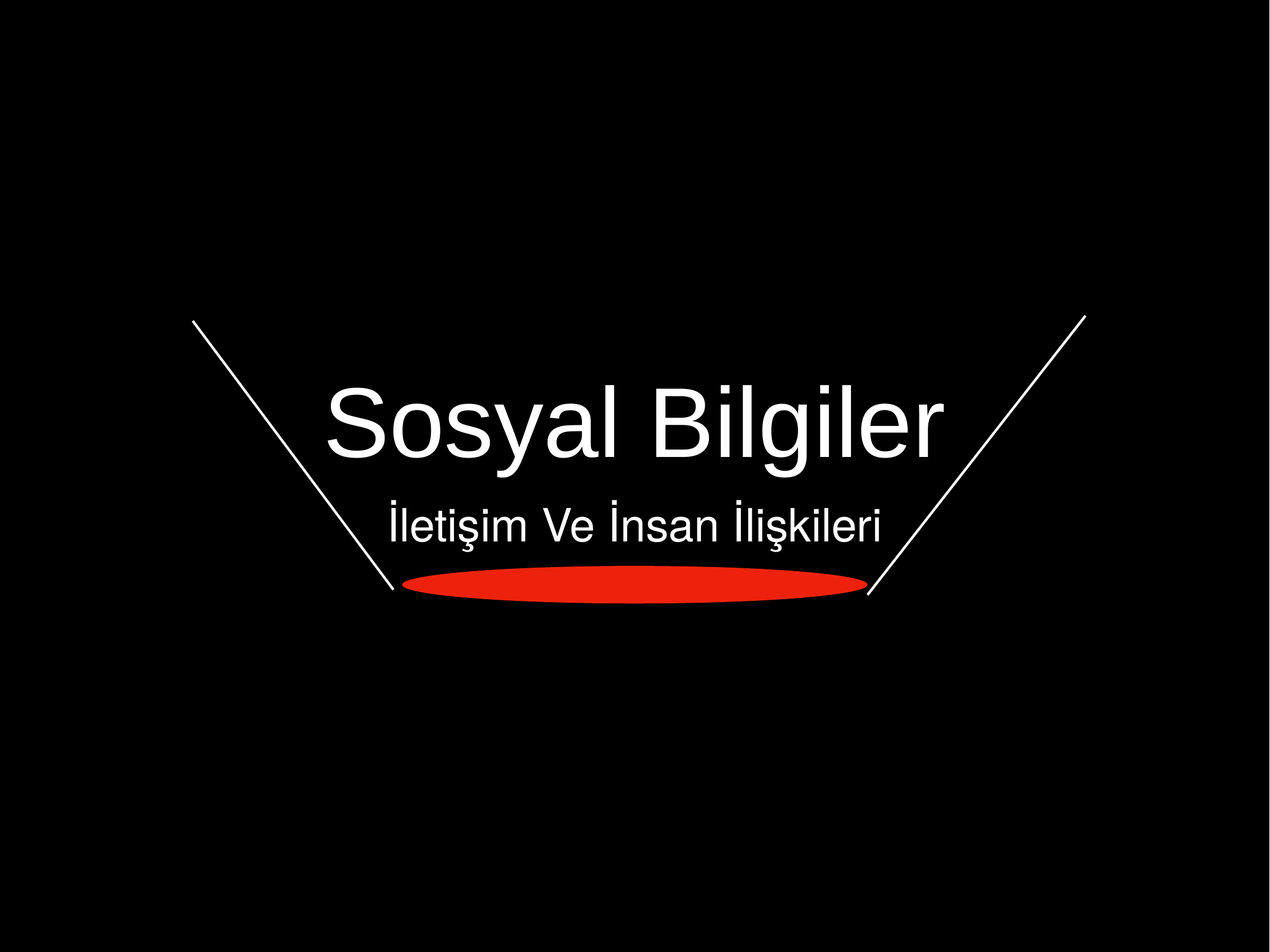

# Sosyal Bilgiler

İletişim Ve İnsan İlişkileri